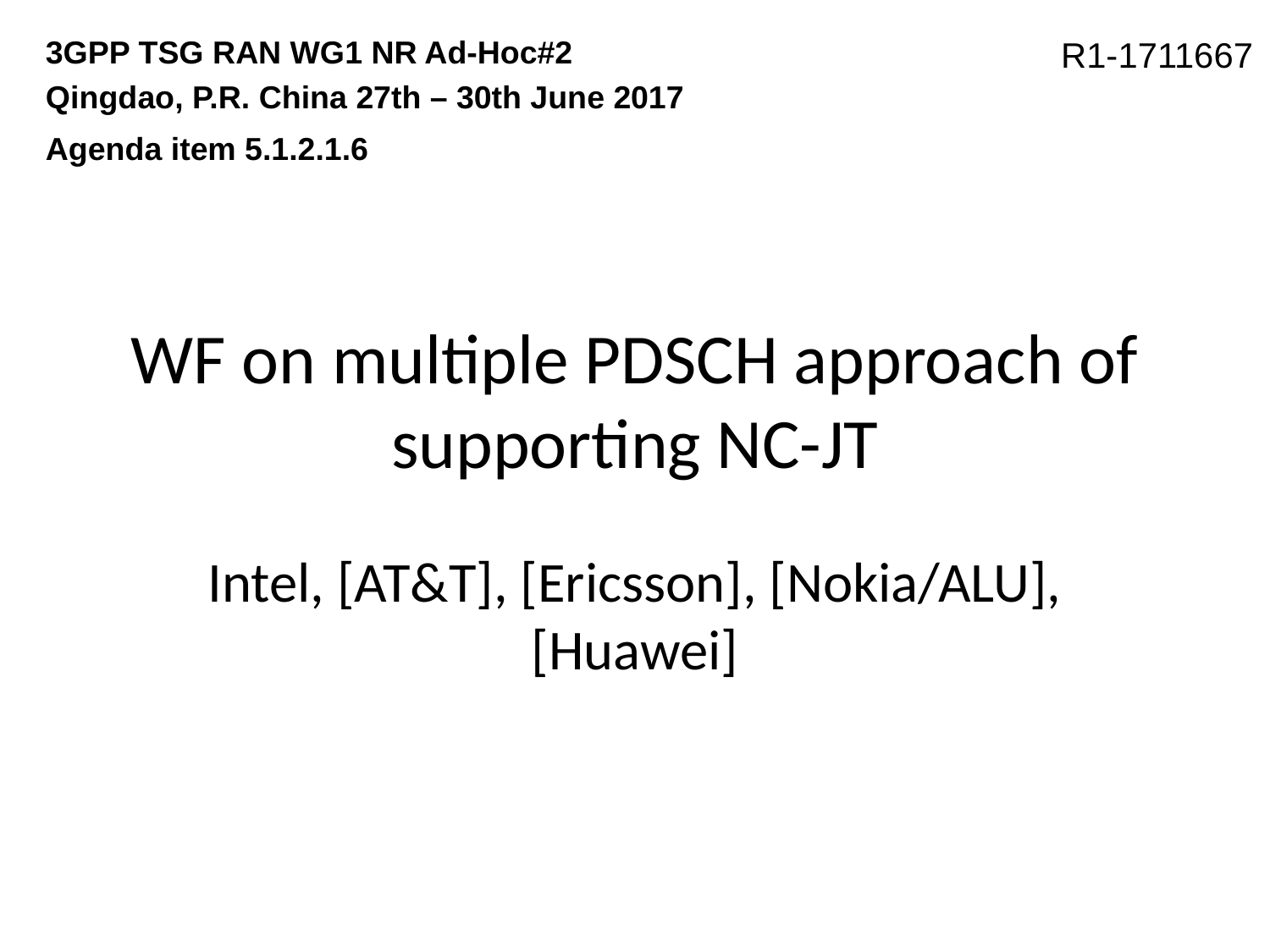

3GPP TSG RAN WG1 NR Ad-Hoc#2
Qingdao, P.R. China 27th – 30th June 2017
Agenda item 5.1.2.1.6
R1-1711667
# WF on multiple PDSCH approach of supporting NC-JT
Intel, [AT&T], [Ericsson], [Nokia/ALU], [Huawei]